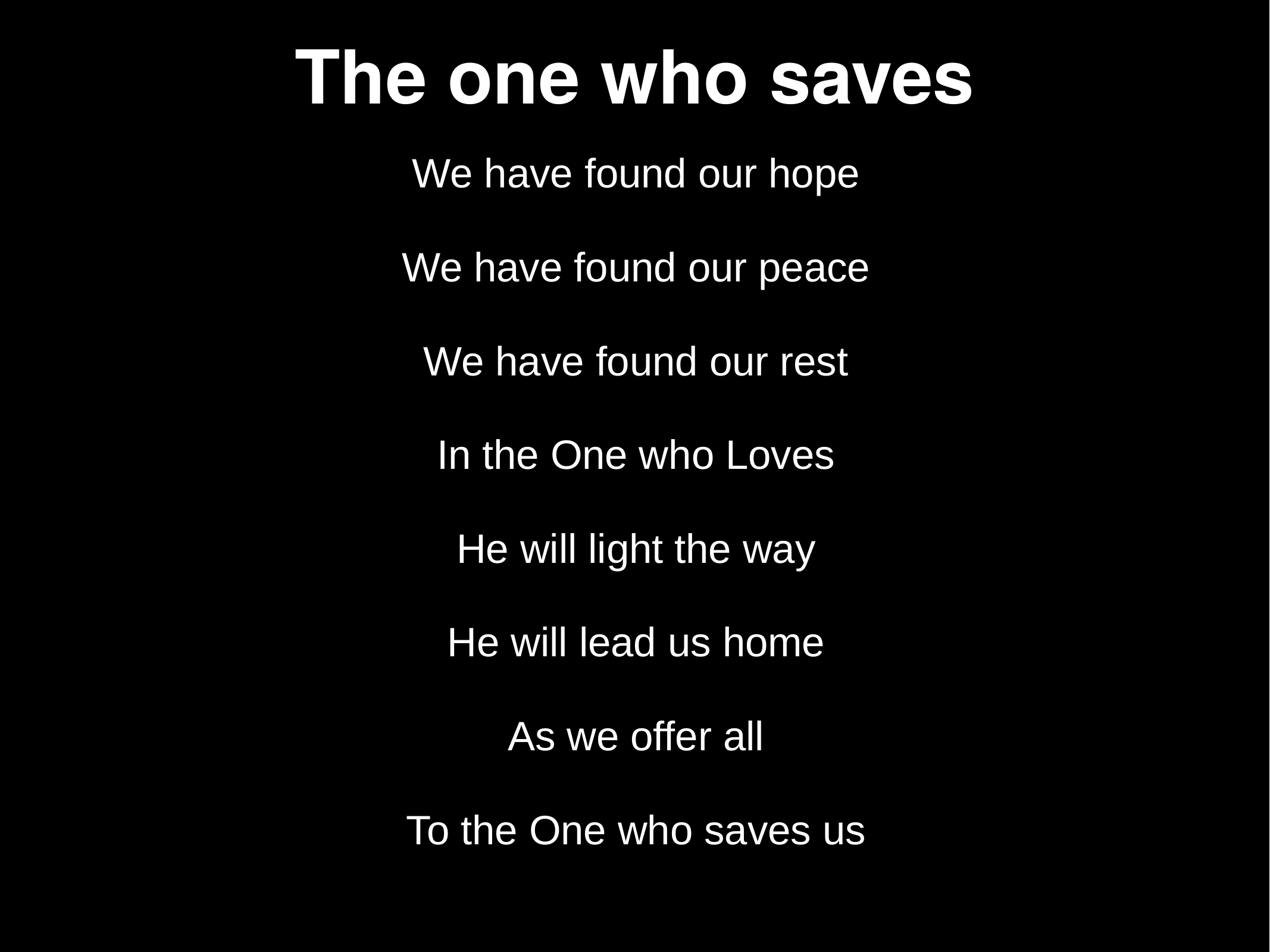

# The one who saves
We have found our hope
We have found our peace
We have found our rest
In the One who Loves
He will light the way
He will lead us home
As we offer all
To the One who saves us